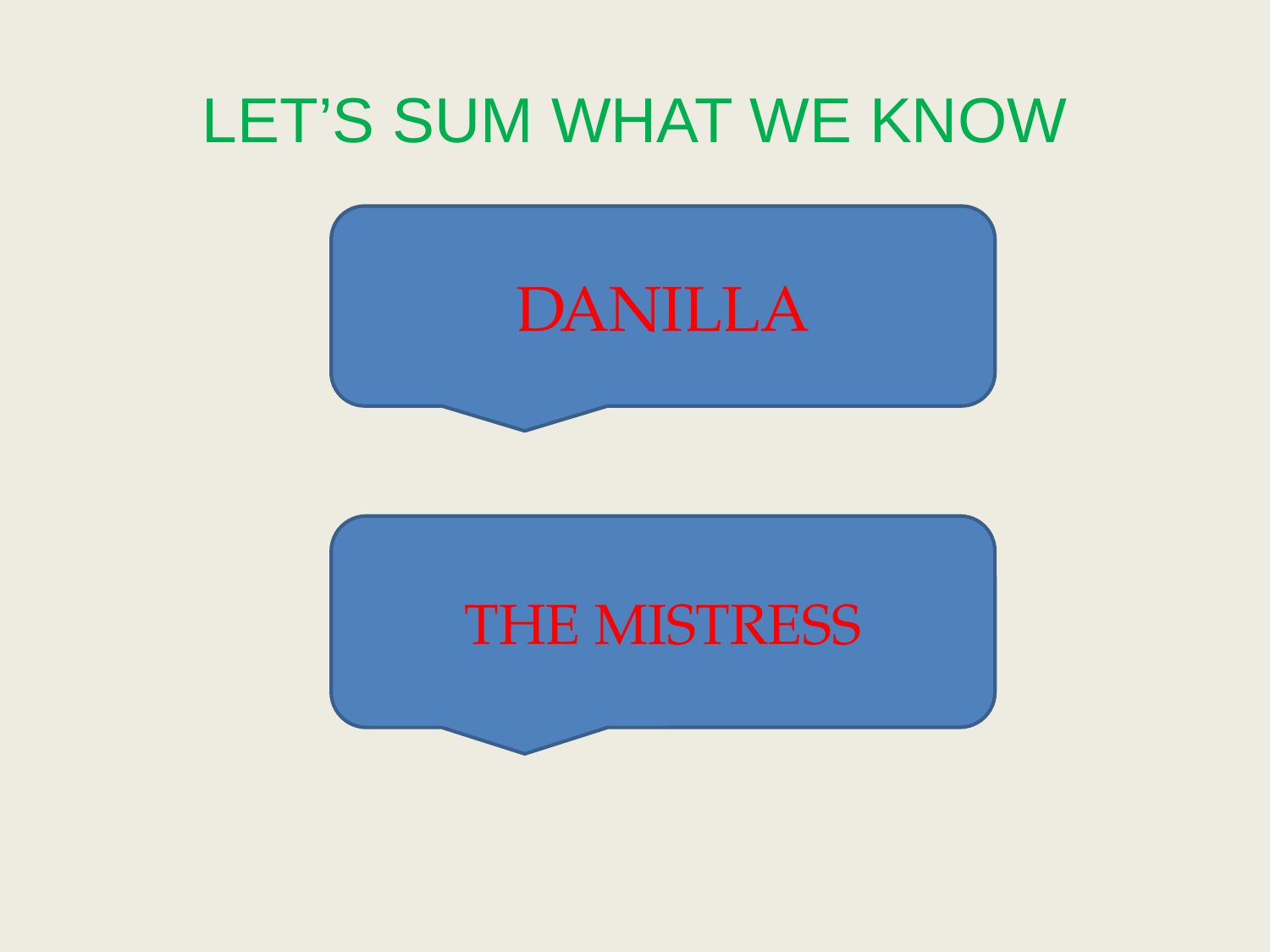

# LET’S SUM WHAT WE KNOW
DANILLA
THE MISTRESS